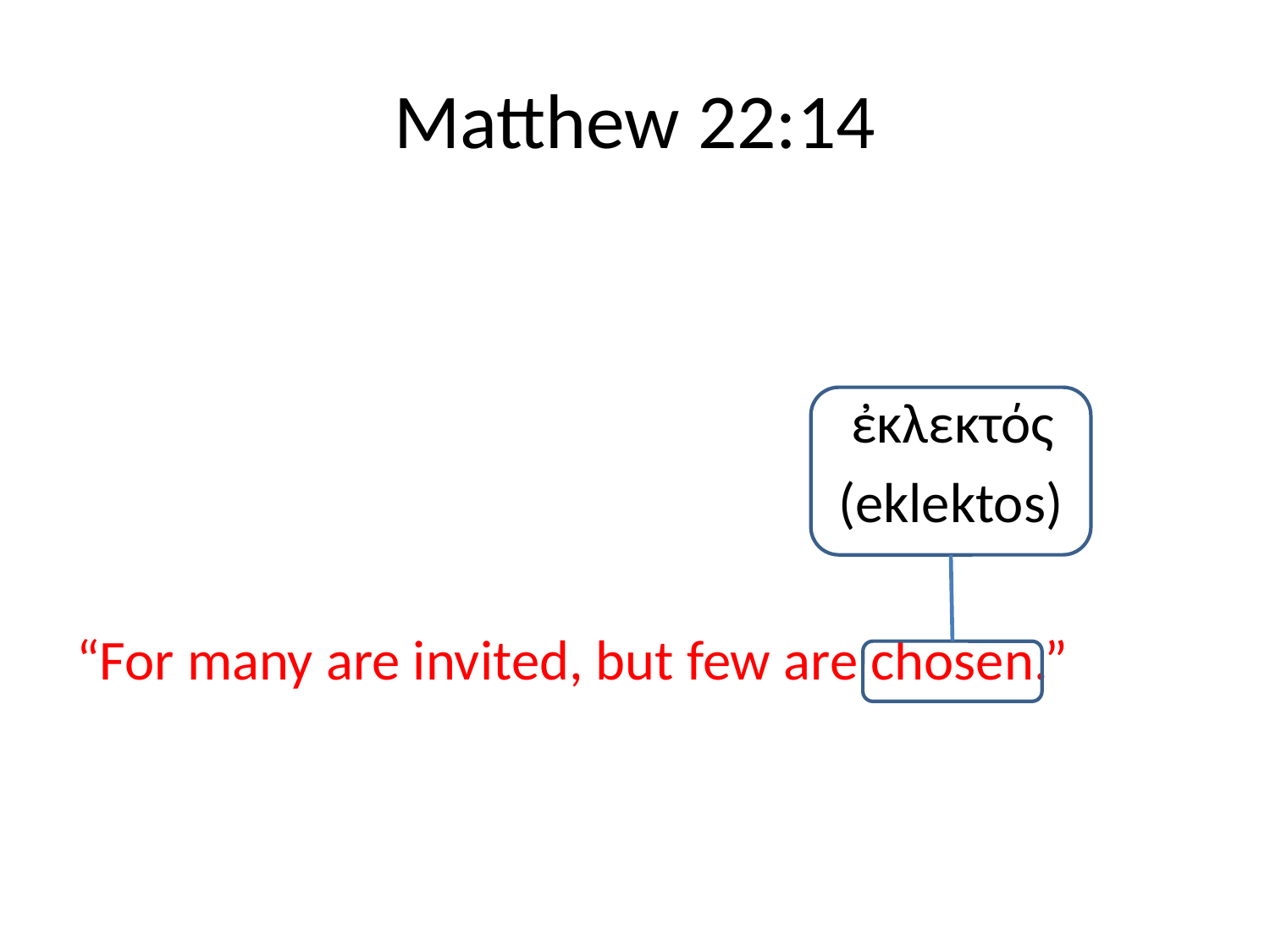

# Matthew 22:14

						 ἐκλεκτός
						(eklektos)

“For many are invited, but few are chosen.”